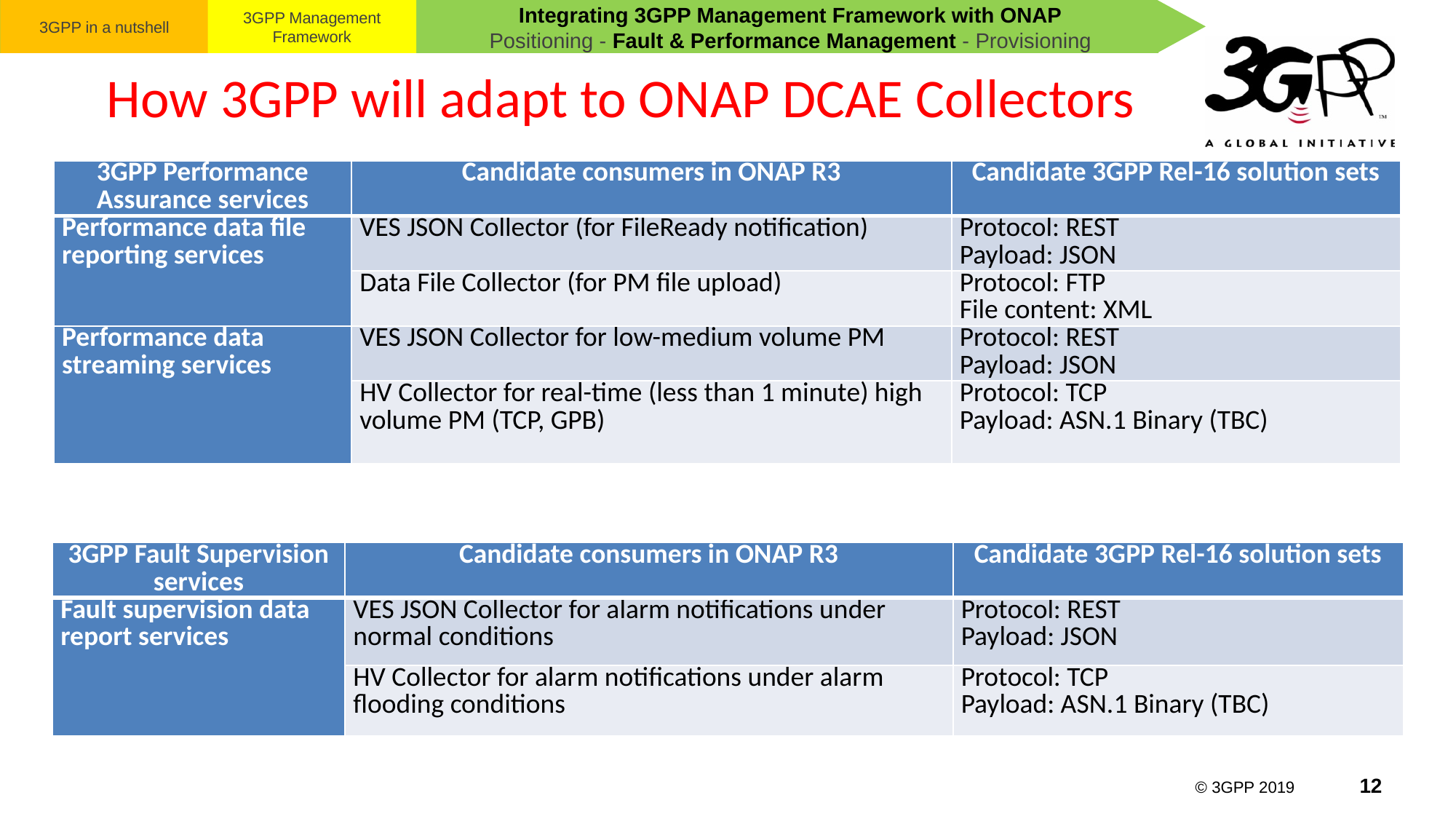

3GPP in a nutshell
3GPP Management Framework
Integrating 3GPP Management Framework with ONAP
Positioning - Fault & Performance Management - Provisioning
# How 3GPP will adapt to ONAP DCAE Collectors
| 3GPP Performance Assurance services | Candidate consumers in ONAP R3 | Candidate 3GPP Rel-16 solution sets |
| --- | --- | --- |
| Performance data file reporting services | VES JSON Collector (for FileReady notification) | Protocol: REST Payload: JSON |
|  | Data File Collector (for PM file upload) | Protocol: FTP File content: XML |
| Performance data streaming services | VES JSON Collector for low-medium volume PM | Protocol: REST Payload: JSON |
|  | HV Collector for real-time (less than 1 minute) high volume PM (TCP, GPB) | Protocol: TCP Payload: ASN.1 Binary (TBC) |
| 3GPP Fault Supervision services | Candidate consumers in ONAP R3 | Candidate 3GPP Rel-16 solution sets |
| --- | --- | --- |
| Fault supervision data report services | VES JSON Collector for alarm notifications under normal conditions | Protocol: REST Payload: JSON |
|  | HV Collector for alarm notifications under alarm flooding conditions | Protocol: TCP Payload: ASN.1 Binary (TBC) |